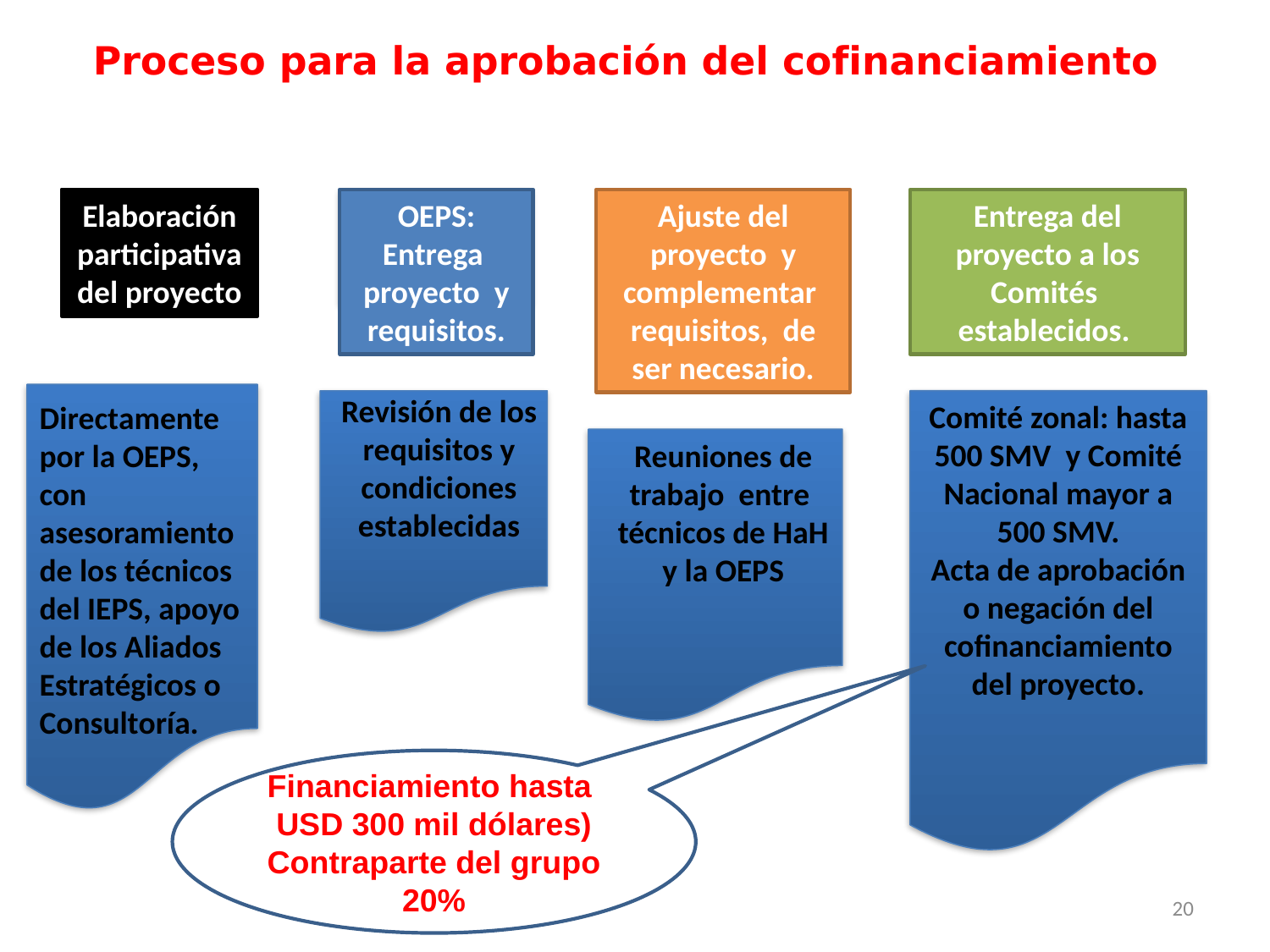

Proceso para la aprobación del cofinanciamiento
Elaboración participativa del proyecto

OEPS: Entrega  proyecto  y requisitos.
Ajuste del proyecto  y complementar  requisitos,  de ser necesario.
Entrega del proyecto a los Comités  establecidos.
Revisión de los requisitos y condiciones establecidas

Comité zonal: hasta 500 SMV  y Comité Nacional mayor a 500 SMV.
Acta de aprobación o negación del cofinanciamiento del proyecto.
Directamente por la OEPS, con asesoramiento de los técnicos del IEPS, apoyo de los Aliados Estratégicos o Consultoría.

Reuniones de trabajo  entre  técnicos de HaH y la OEPS

Financiamiento hasta  USD 300 mil dólares) Contraparte del grupo 20%
20